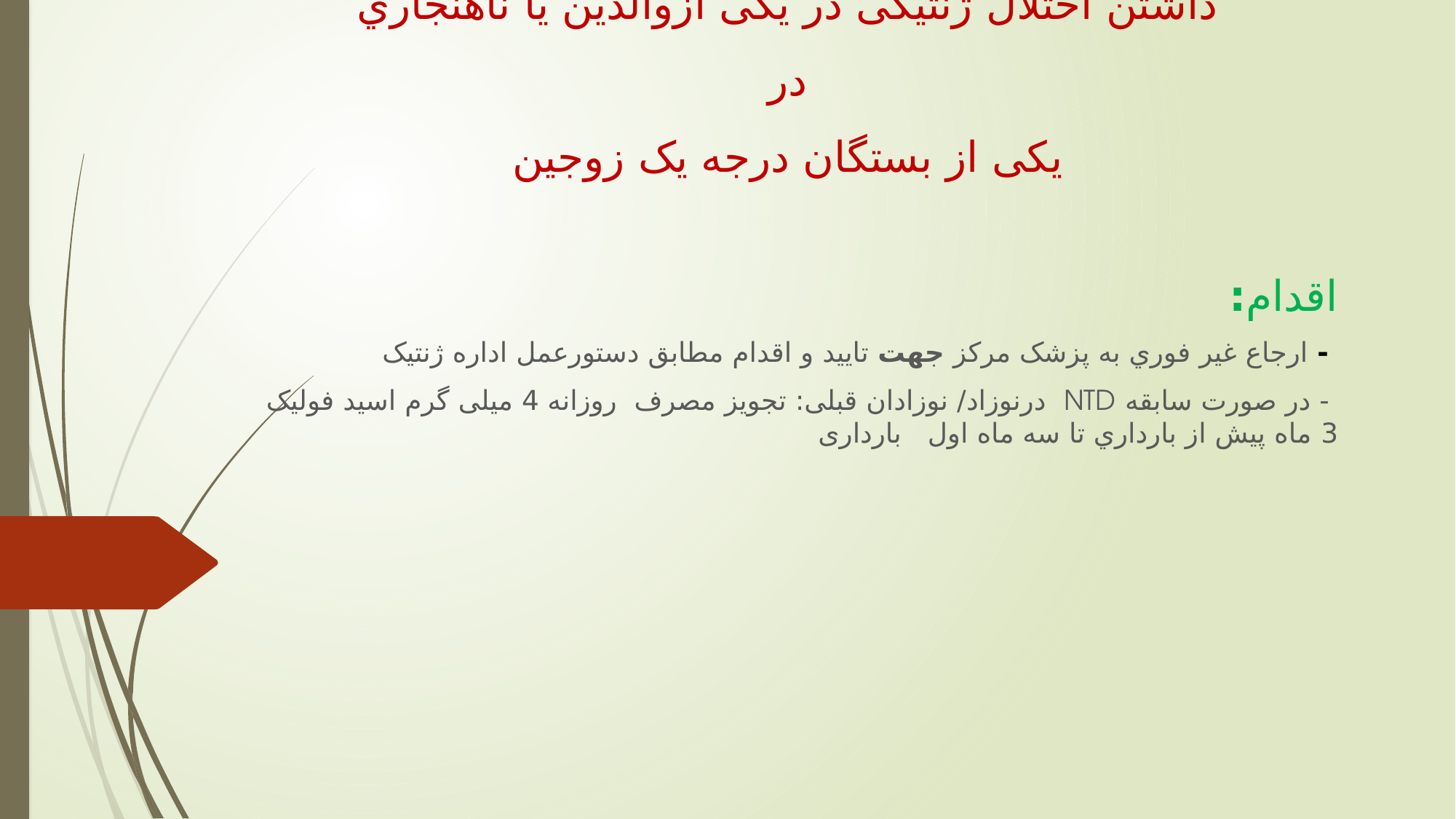

# داشتن اختلال ژنتیکی در يکی ازوالدين يا ناهنجاري در يکی از بستگان درجه يک زوجین
اقدام:
 - ارجاع غیر فوري به پزشک مرکز جهت تايید و اقدام مطابق دستورعمل اداره ژنتیک
 - در صورت سابقه NTD  درنوزاد/ نوزادان قبلی: تجويز مصرف  روزانه 4 میلی گرم اسید فولیک 3 ماه پیش از بارداري تا سه ماه اول   بارداری